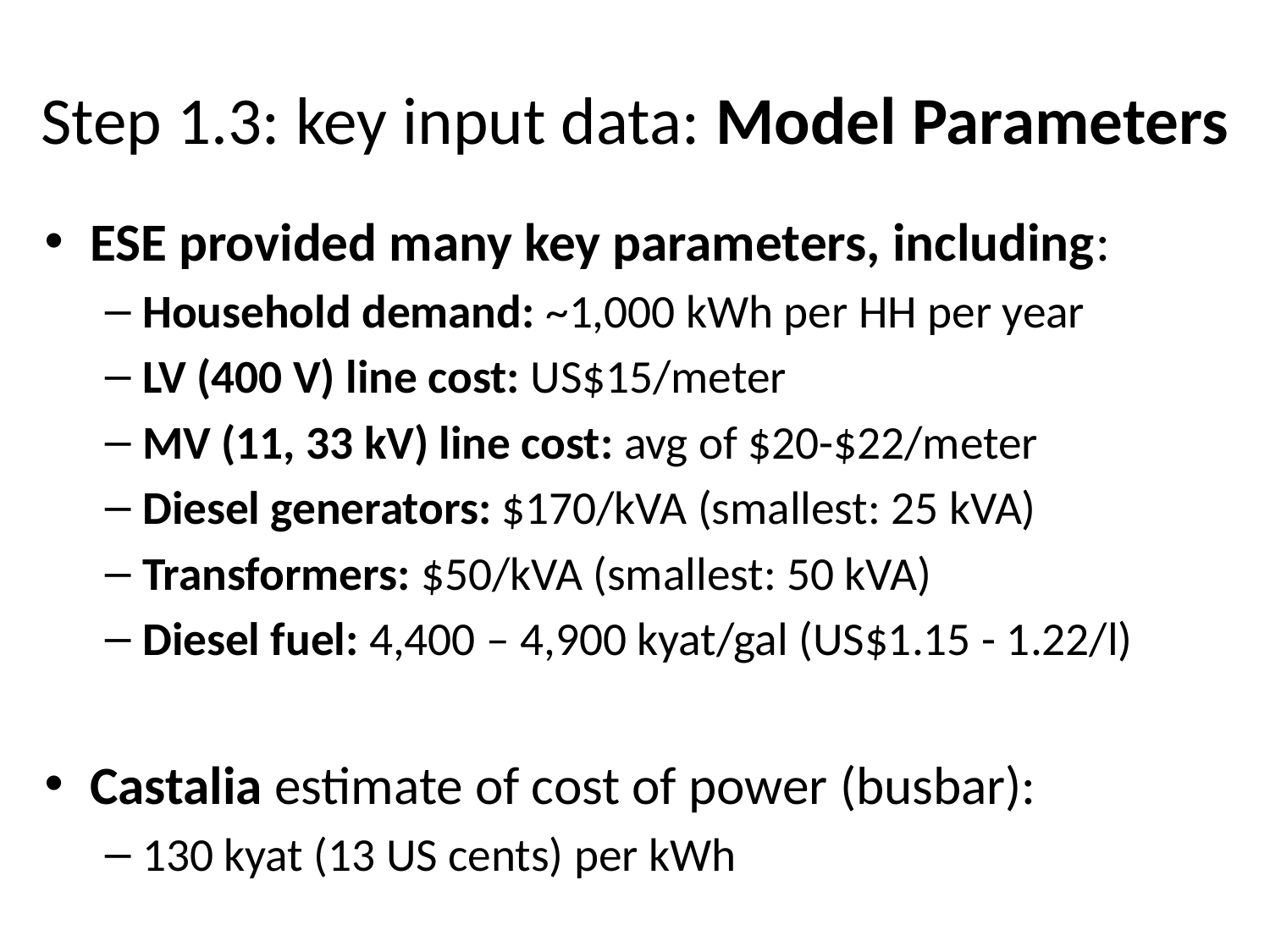

# Step 1.3: key input data: Model Parameters
ESE provided many key parameters, including:
Household demand: ~1,000 kWh per HH per year
LV (400 V) line cost: US$15/meter
MV (11, 33 kV) line cost: avg of $20-$22/meter
Diesel generators: $170/kVA (smallest: 25 kVA)
Transformers: $50/kVA (smallest: 50 kVA)
Diesel fuel: 4,400 – 4,900 kyat/gal (US$1.15 - 1.22/l)

Castalia estimate of cost of power (busbar):
130 kyat (13 US cents) per kWh